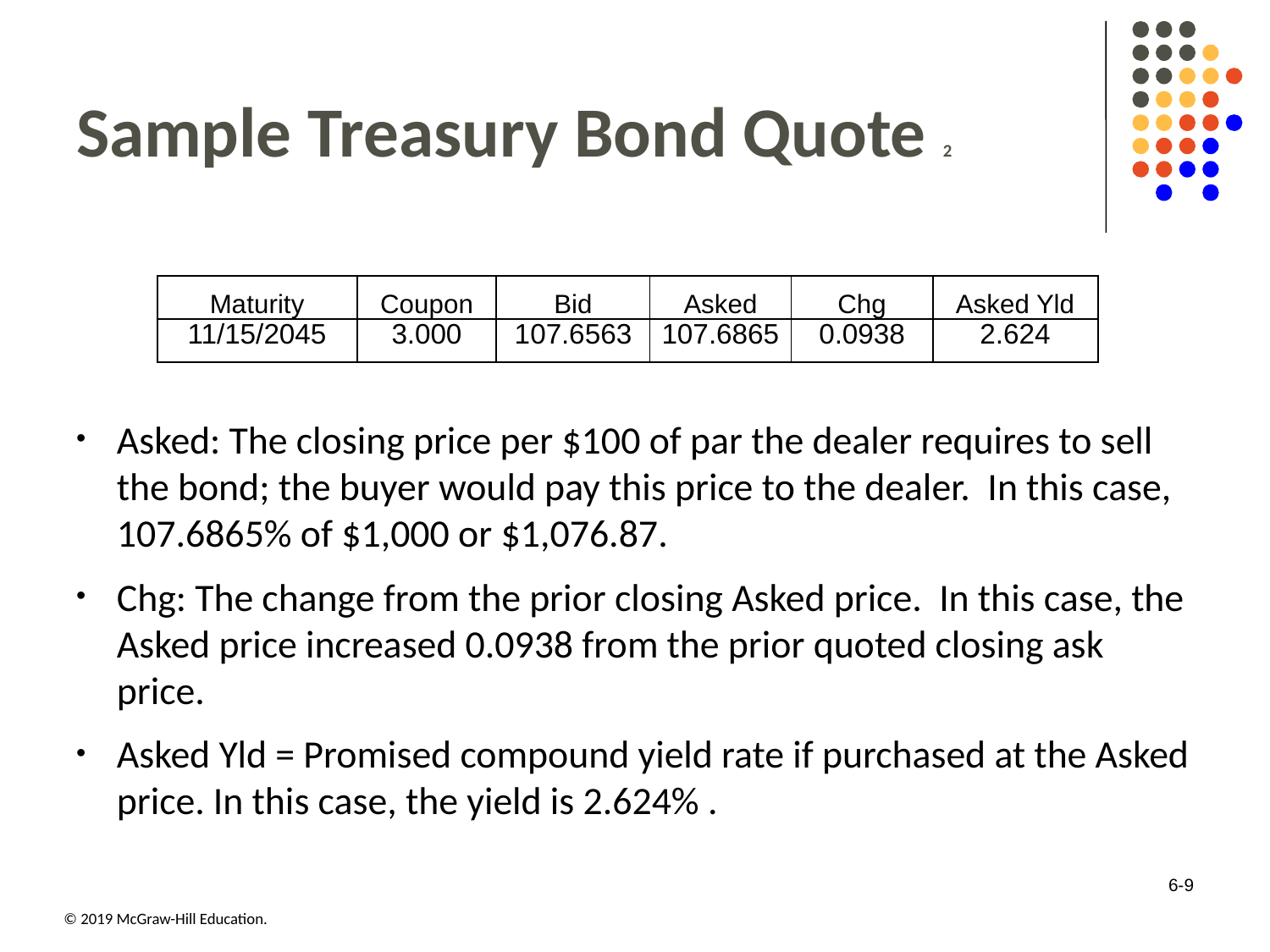

# Sample Treasury Bond Quote 2
| Maturity | Coupon | Bid | Asked | Chg | Asked Yld |
| --- | --- | --- | --- | --- | --- |
| 11/15/2045 | 3.000 | 107.6563 | 107.6865 | 0.0938 | 2.624 |
Asked: The closing price per $100 of par the dealer requires to sell the bond; the buyer would pay this price to the dealer.  In this case, 107.6865% of $1,000 or $1,076.87.
Chg: The change from the prior closing Asked price.  In this case, the Asked price increased 0.0938 from the prior quoted closing ask price.
Asked Yld = Promised compound yield rate if purchased at the Asked price. In this case, the yield is 2.624% .
6-9